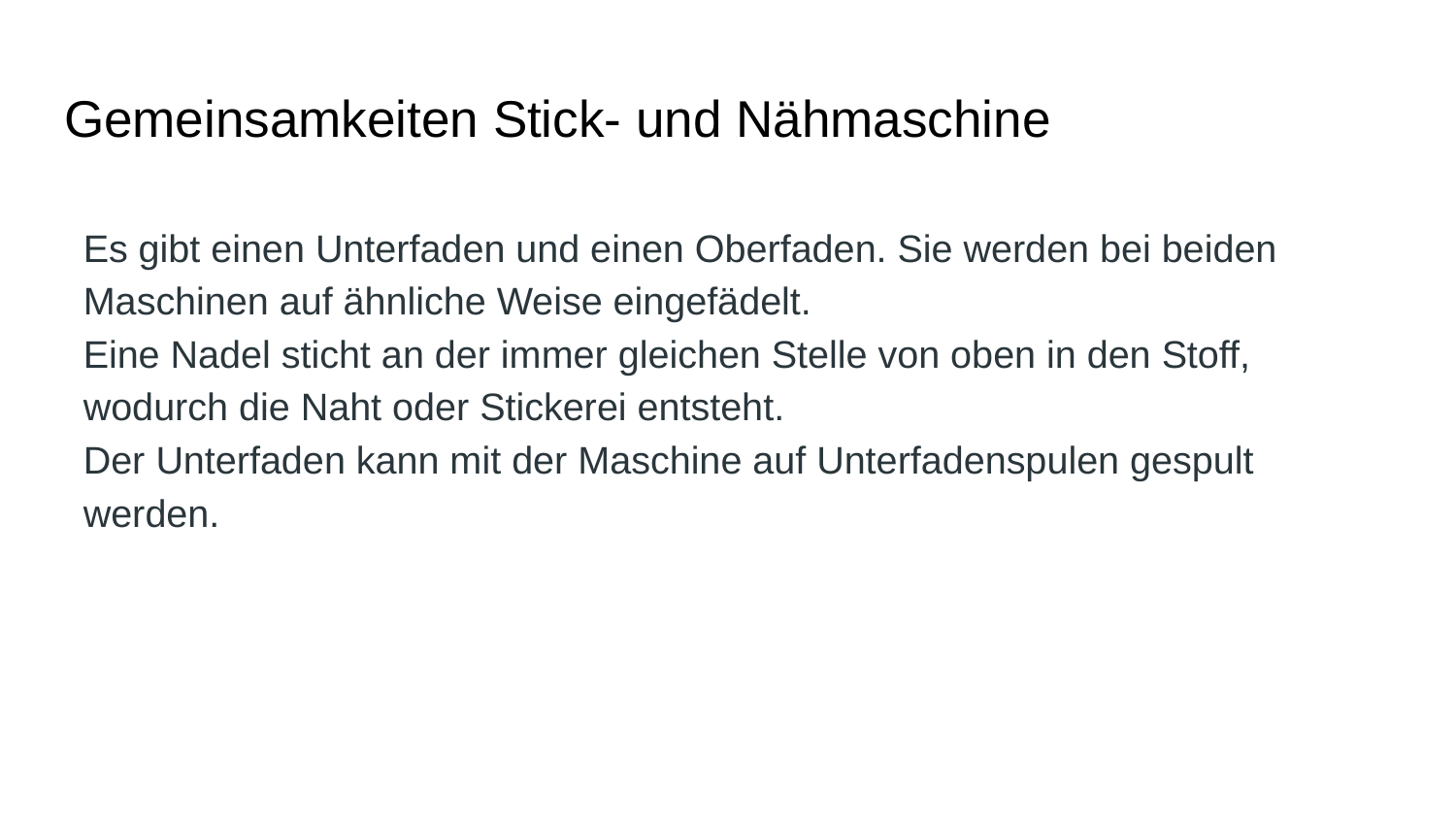

# Gemeinsamkeiten Stick- und Nähmaschine
Es gibt einen Unterfaden und einen Oberfaden. Sie werden bei beiden Maschinen auf ähnliche Weise eingefädelt.
Eine Nadel sticht an der immer gleichen Stelle von oben in den Stoff, wodurch die Naht oder Stickerei entsteht.
Der Unterfaden kann mit der Maschine auf Unterfadenspulen gespult werden.